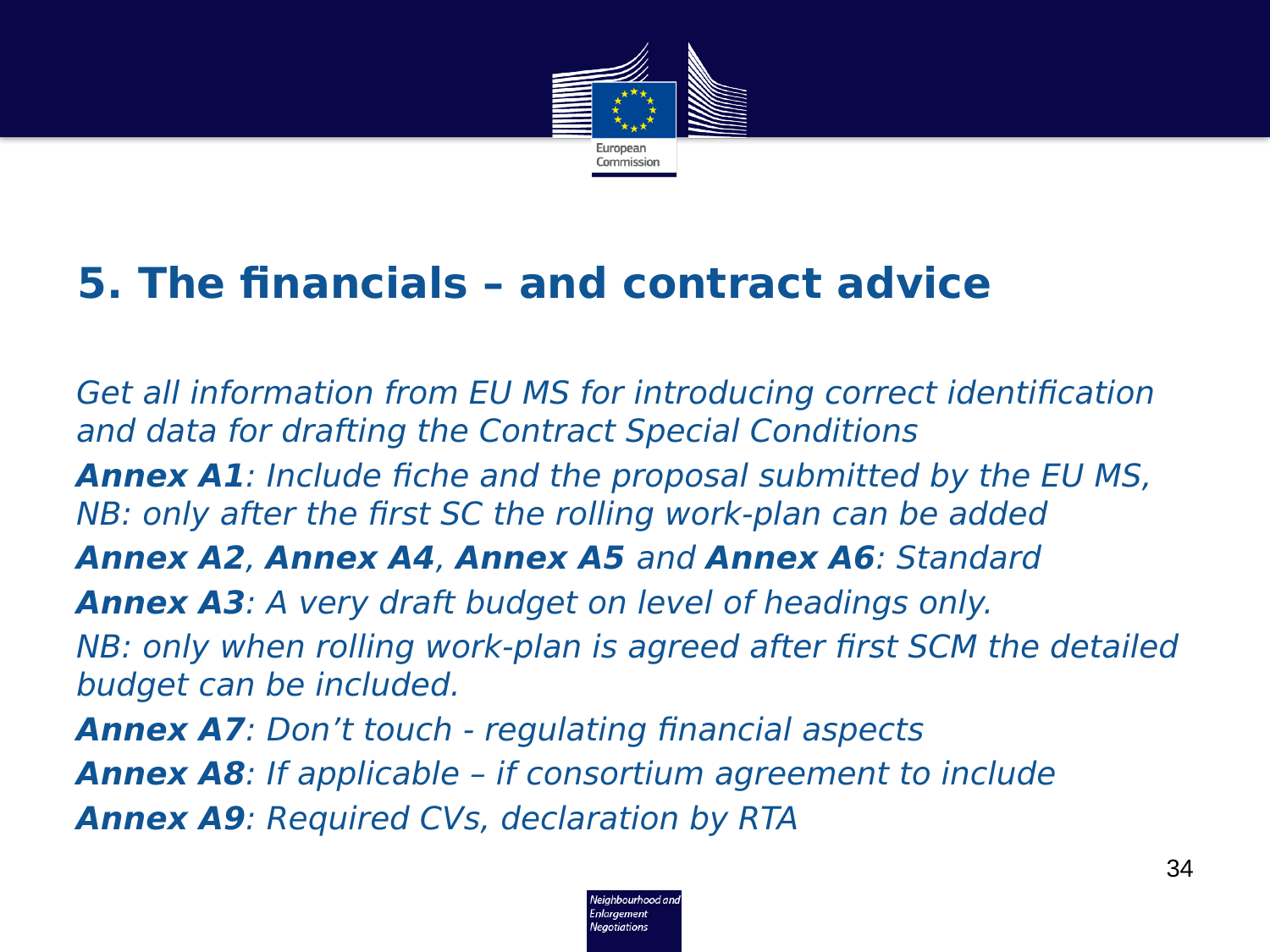

# 5. The financials – and contract advice
Get all information from EU MS for introducing correct identification and data for drafting the Contract Special Conditions
Annex A1: Include fiche and the proposal submitted by the EU MS, NB: only after the first SC the rolling work-plan can be added
Annex A2, Annex A4, Annex A5 and Annex A6: Standard
Annex A3: A very draft budget on level of headings only.
NB: only when rolling work-plan is agreed after first SCM the detailed budget can be included.
Annex A7: Don’t touch - regulating financial aspects
Annex A8: If applicable – if consortium agreement to include
Annex A9: Required CVs, declaration by RTA

34